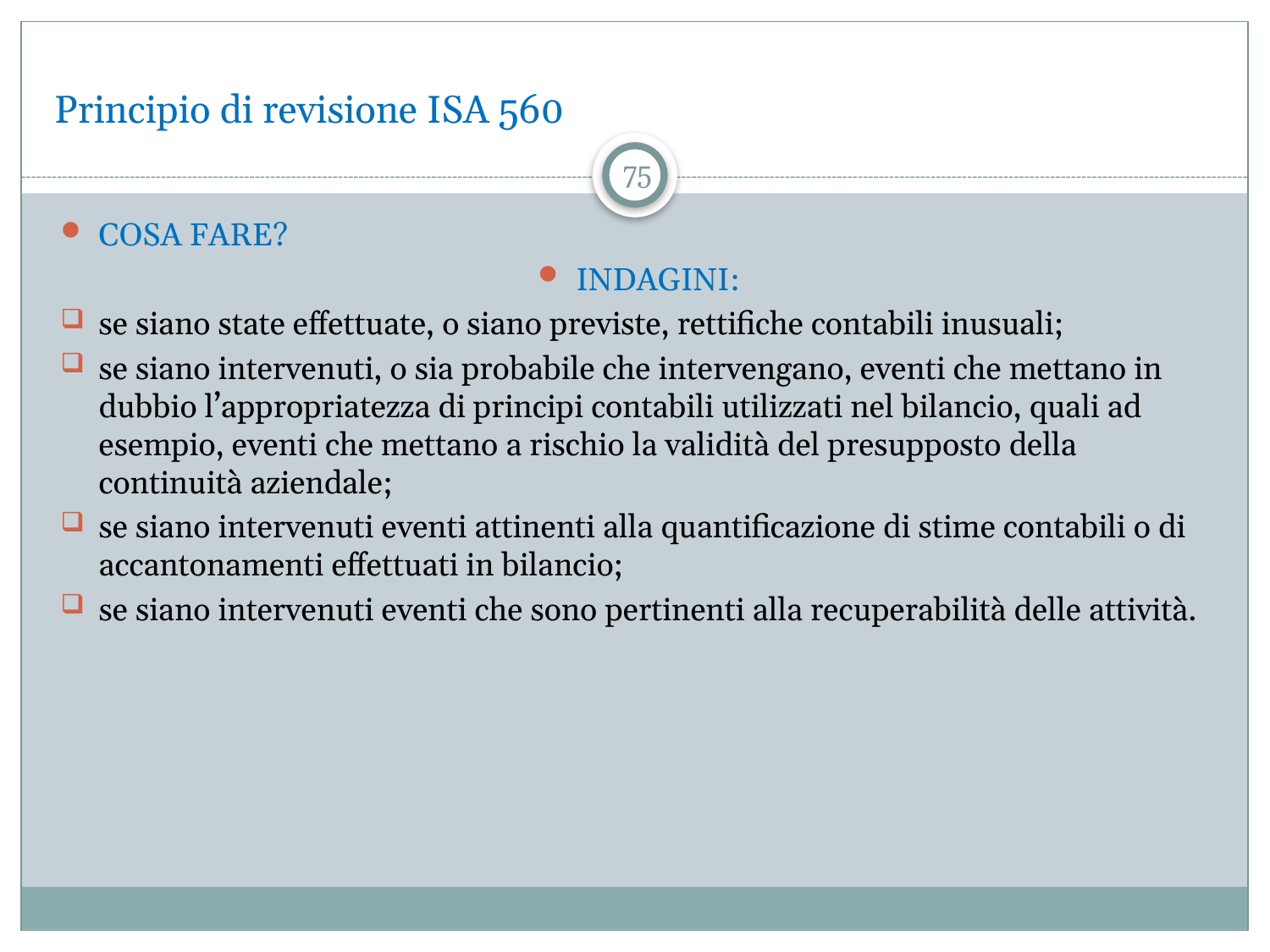

# Principio di revisione ISA 560
75
COSA FARE?
INDAGINI:
se siano state effettuate, o siano previste, rettifiche contabili inusuali;
se siano intervenuti, o sia probabile che intervengano, eventi che mettano in dubbio l’appropriatezza di principi contabili utilizzati nel bilancio, quali ad esempio, eventi che mettano a rischio la validità del presupposto della continuità aziendale;
se siano intervenuti eventi attinenti alla quantificazione di stime contabili o di accantonamenti effettuati in bilancio;
se siano intervenuti eventi che sono pertinenti alla recuperabilità delle attività.